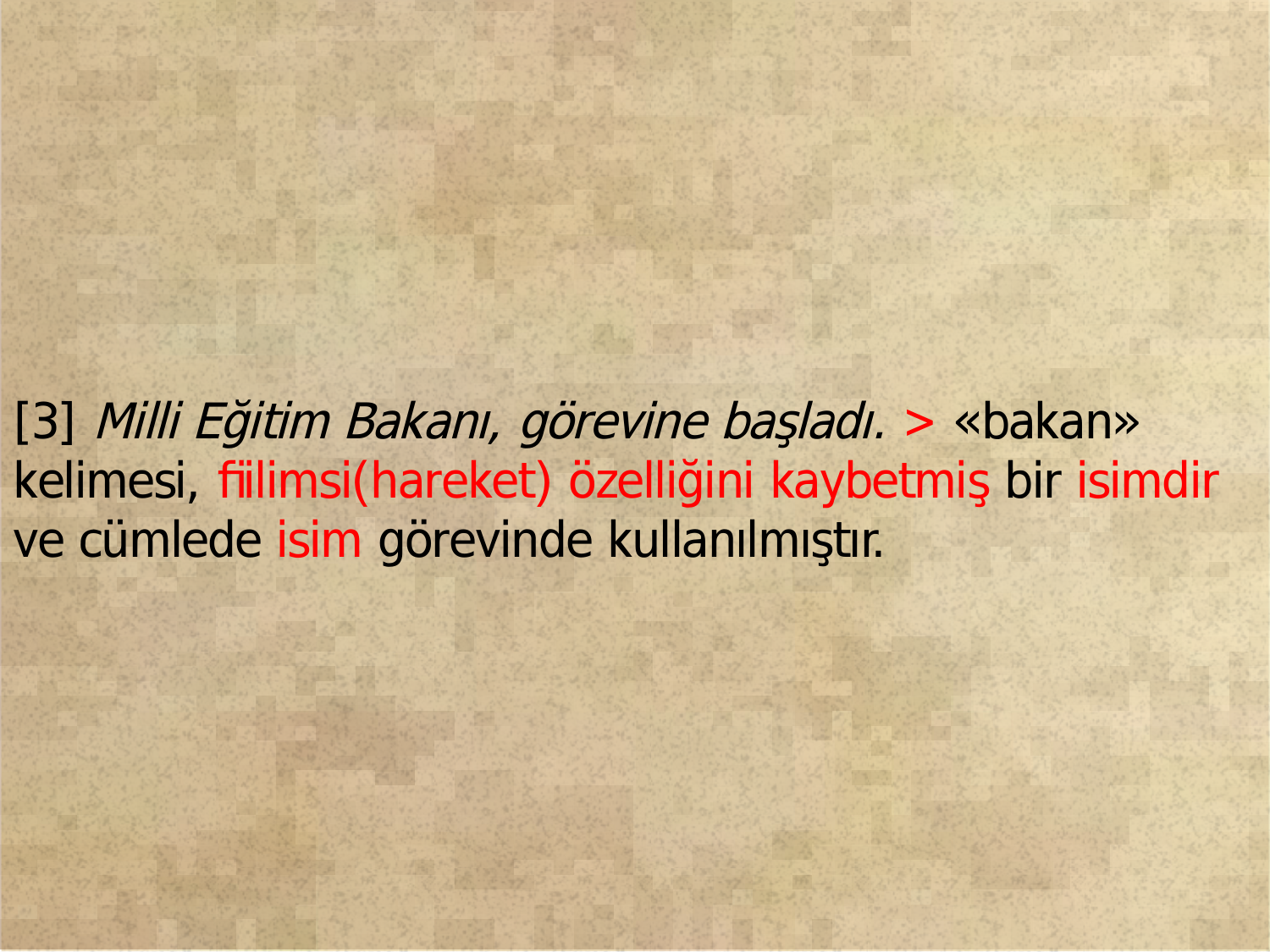

[3] Milli Eğitim Bakanı, görevine başladı. > «bakan» kelimesi, fiilimsi(hareket) özelliğini kaybetmiş bir isimdir ve cümlede isim görevinde kullanılmıştır.